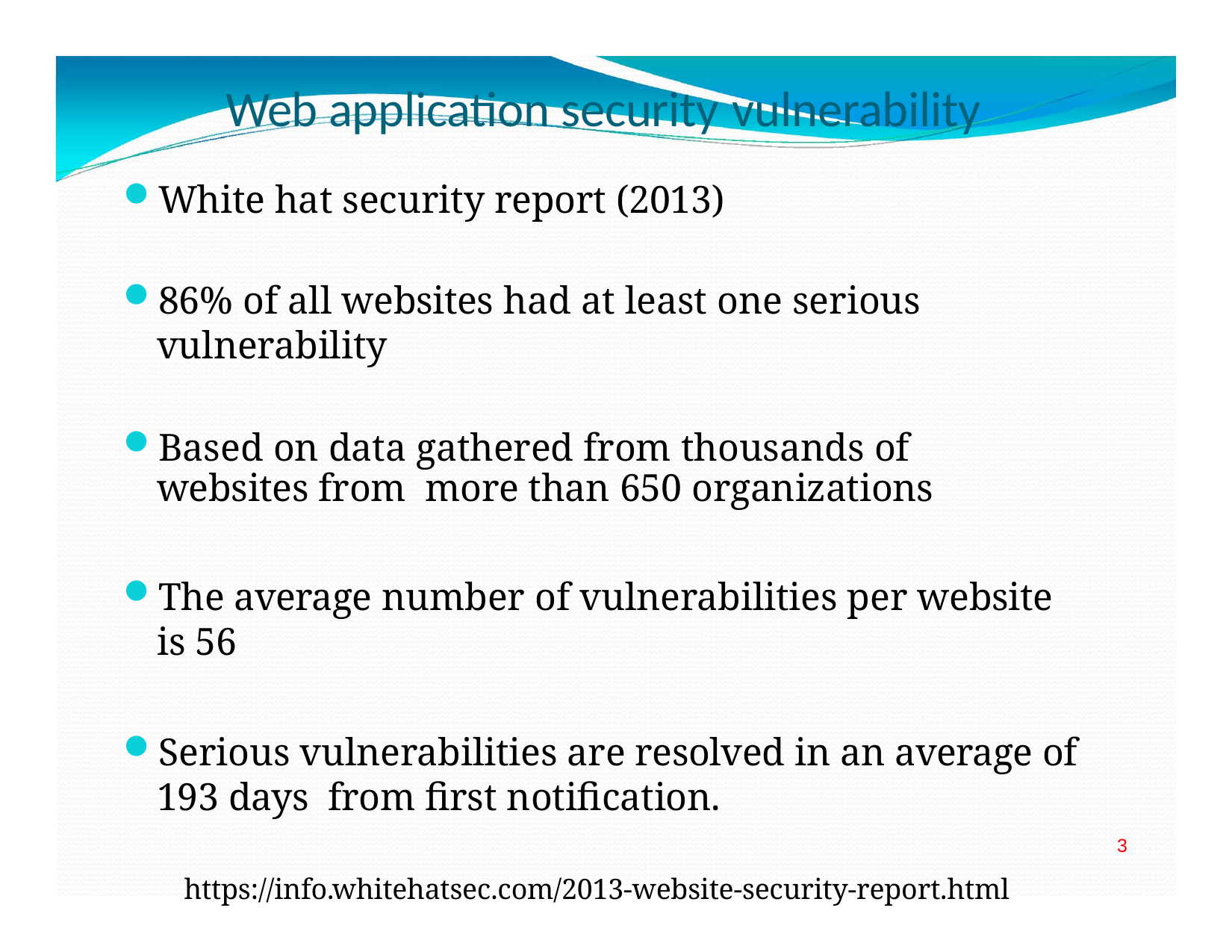

# Web application security vulnerability
White hat security report (2013)

86% of all websites had at least one serious vulnerability

Based on data gathered from thousands of websites from  more than 650 organizations

The average number of vulnerabilities per website is 56

Serious vulnerabilities are resolved in an average of 193 days  from first notification.

https://info.whitehatsec.com/2013‐website‐security‐report.html
3